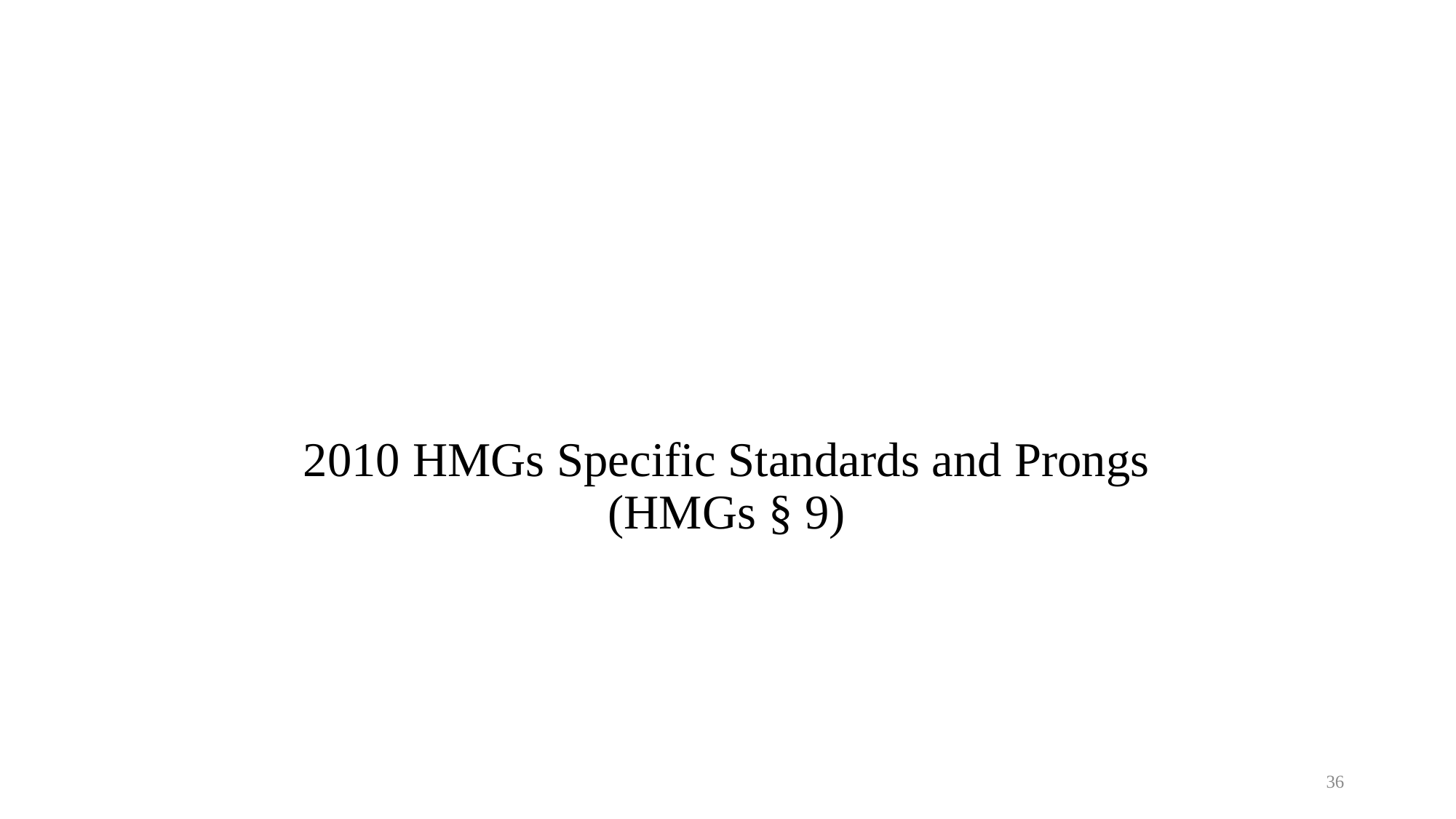

# 2010 HMGs Specific Standards and Prongs (HMGs § 9)

36